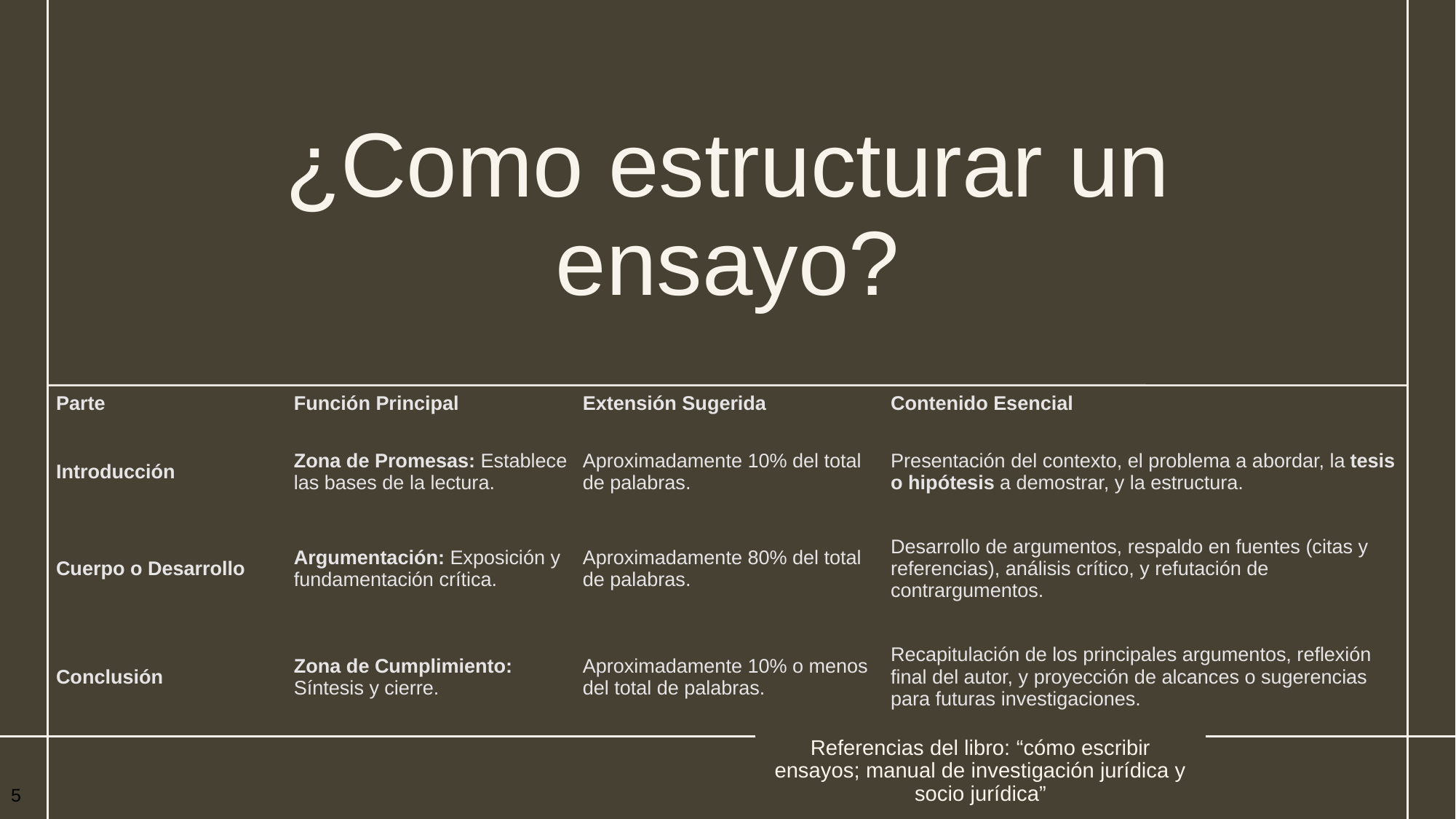

# ¿Como estructurar un ensayo?
| Parte | Función Principal | Extensión Sugerida | Contenido Esencial |
| --- | --- | --- | --- |
| Introducción | Zona de Promesas: Establece las bases de la lectura. | Aproximadamente 10% del total de palabras. | Presentación del contexto, el problema a abordar, la tesis o hipótesis a demostrar, y la estructura. |
| Cuerpo o Desarrollo | Argumentación: Exposición y fundamentación crítica. | Aproximadamente 80% del total de palabras. | Desarrollo de argumentos, respaldo en fuentes (citas y referencias), análisis crítico, y refutación de contrargumentos. |
| Conclusión | Zona de Cumplimiento: Síntesis y cierre. | Aproximadamente 10% o menos del total de palabras. | Recapitulación de los principales argumentos, reflexión final del autor, y proyección de alcances o sugerencias para futuras investigaciones. |
Referencias del libro: “cómo escribir ensayos; manual de investigación jurídica y socio jurídica”
5